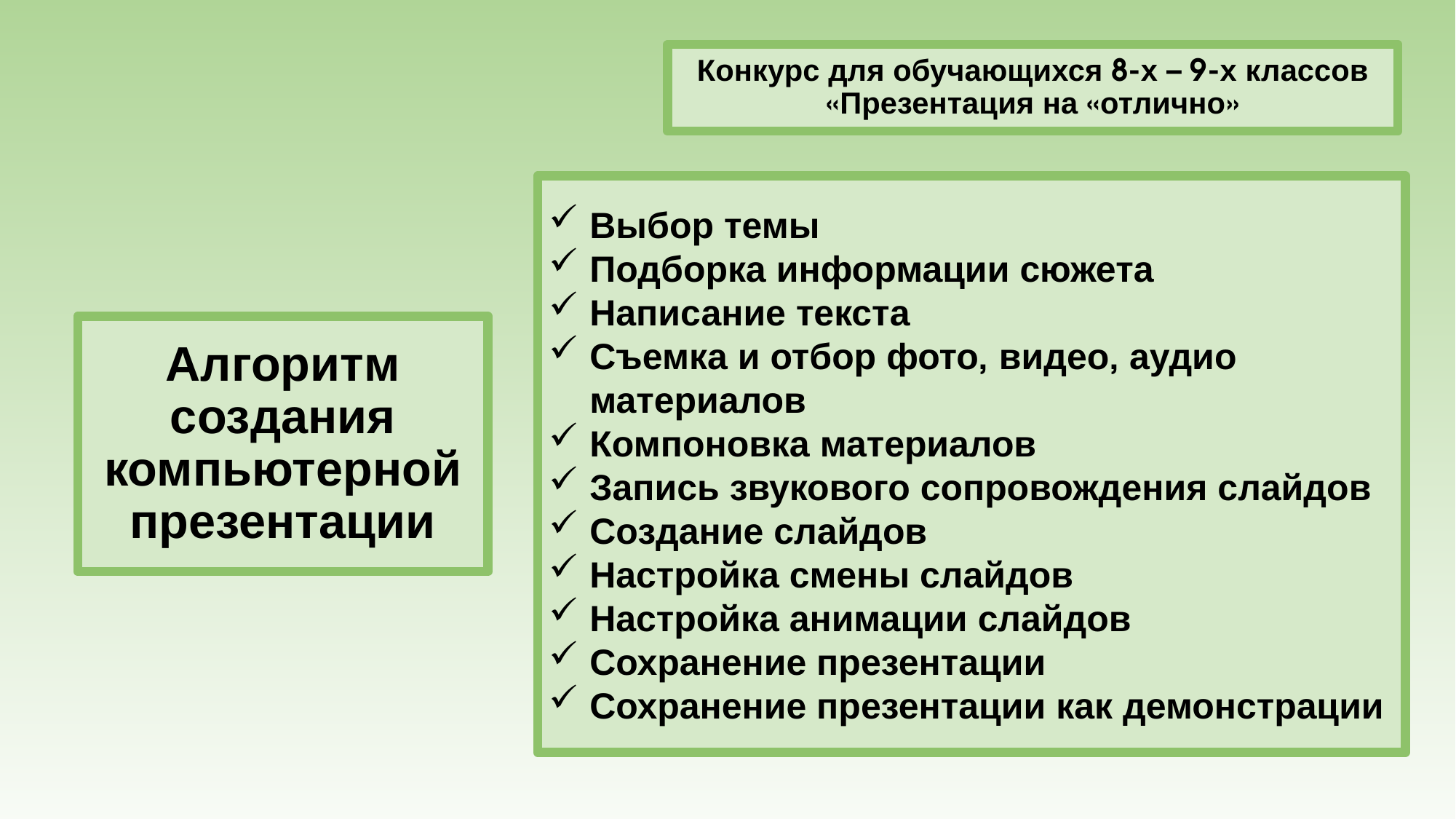

Конкурс для обучающихся 8-х – 9-х классов «Презентация на «отлично»
Выбор темы
Подборка информации сюжета
Написание текста
Съемка и отбор фото, видео, аудио материалов
Компоновка материалов
Запись звукового сопровождения слайдов
Создание слайдов
Настройка смены слайдов
Настройка анимации слайдов
Сохранение презентации
Сохранение презентации как демонстрации
Алгоритм создания компьютерной презентации